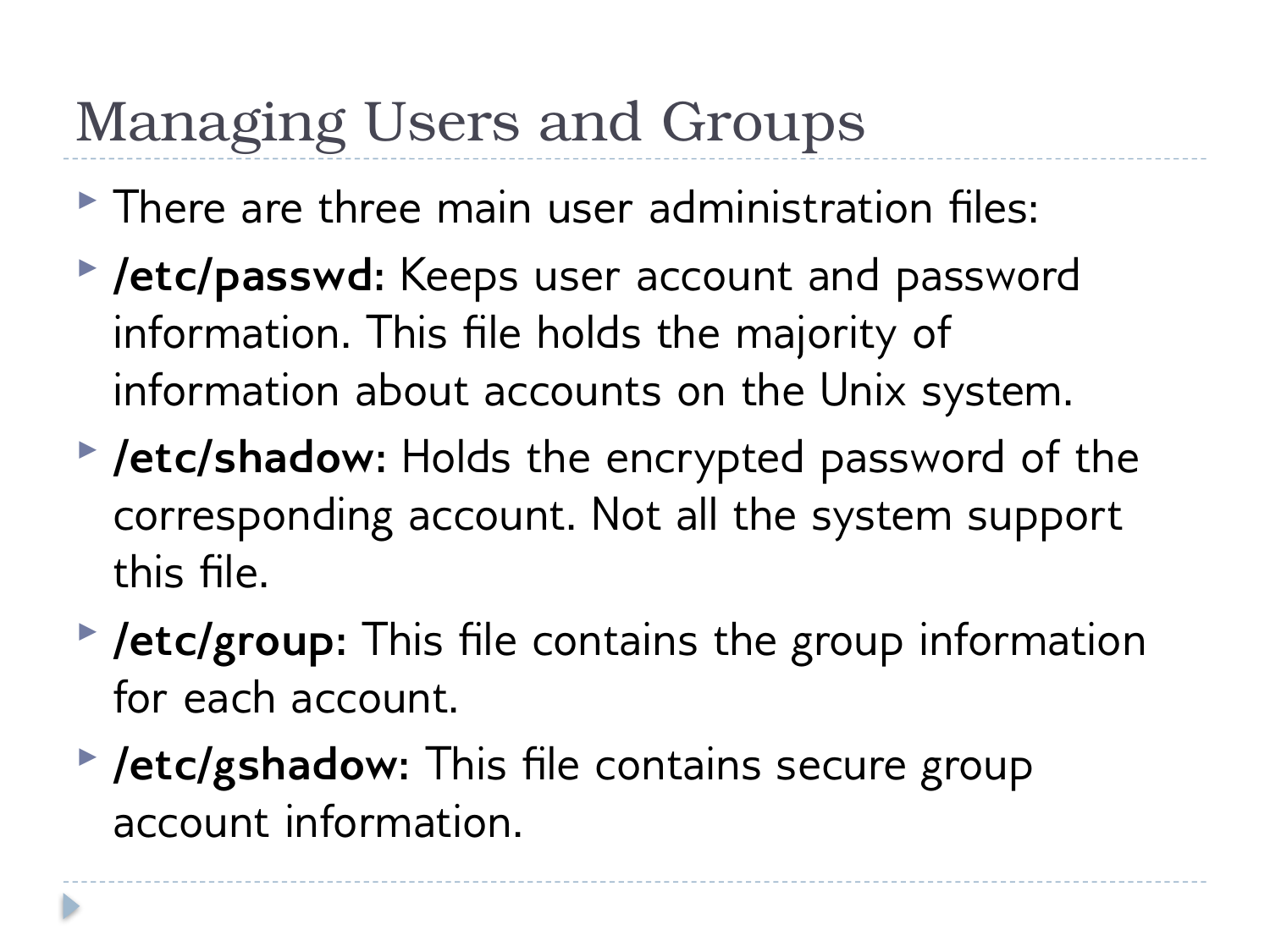

# Managing Users and Groups
There are three main user administration files:
/etc/passwd: Keeps user account and password information. This file holds the majority of information about accounts on the Unix system.
/etc/shadow: Holds the encrypted password of the corresponding account. Not all the system support this file.
/etc/group: This file contains the group information for each account.
/etc/gshadow: This file contains secure group account information.